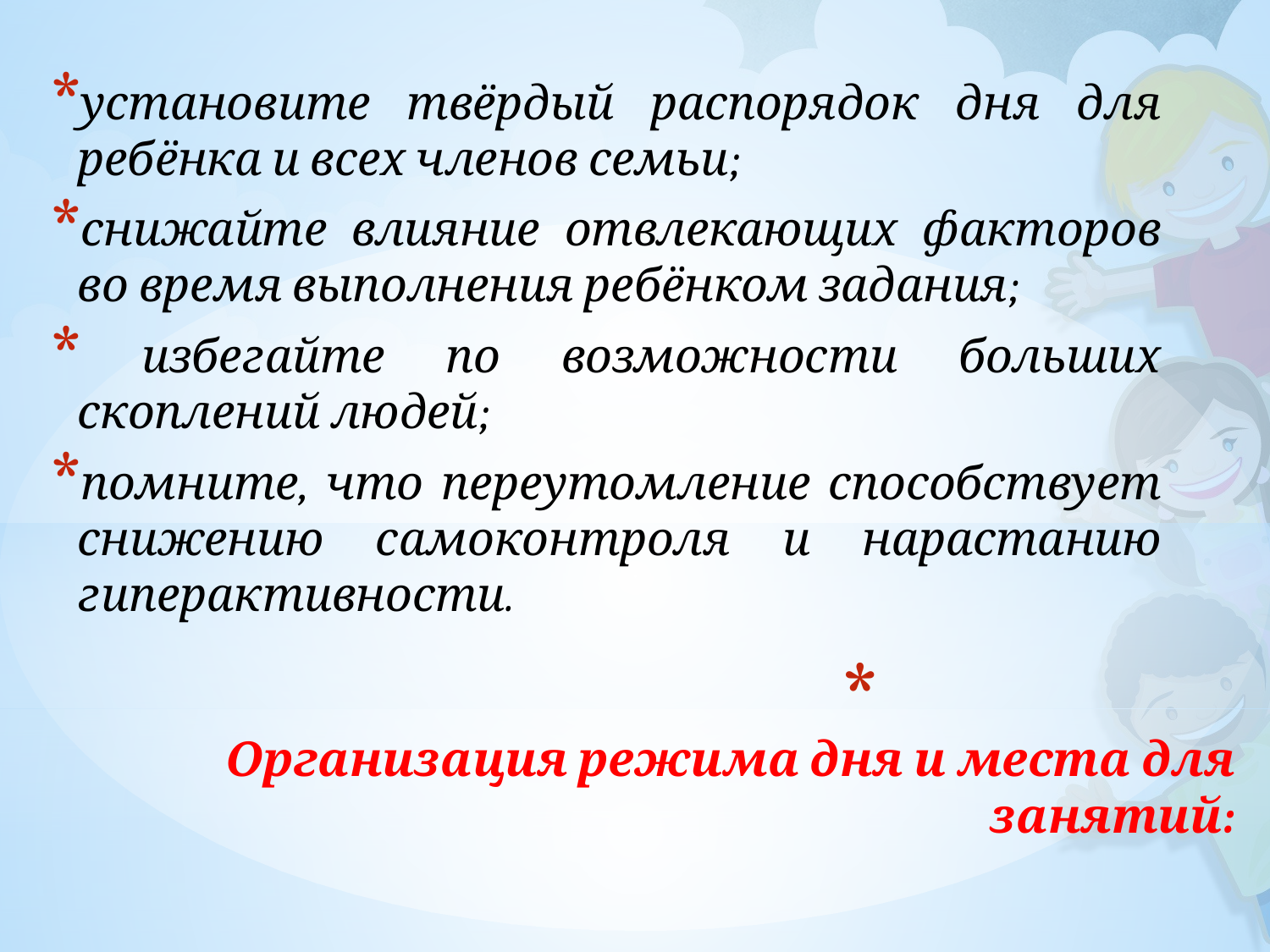

установите твёрдый распорядок дня для ребёнка и всех членов семьи;
снижайте влияние отвлекающих факторов во время выполнения ребёнком задания;
 избегайте по возможности больших скоплений людей;
помните, что переутомление способствует снижению самоконтроля и нарастанию гиперактивности.

# Организация режима дня и места для занятий: